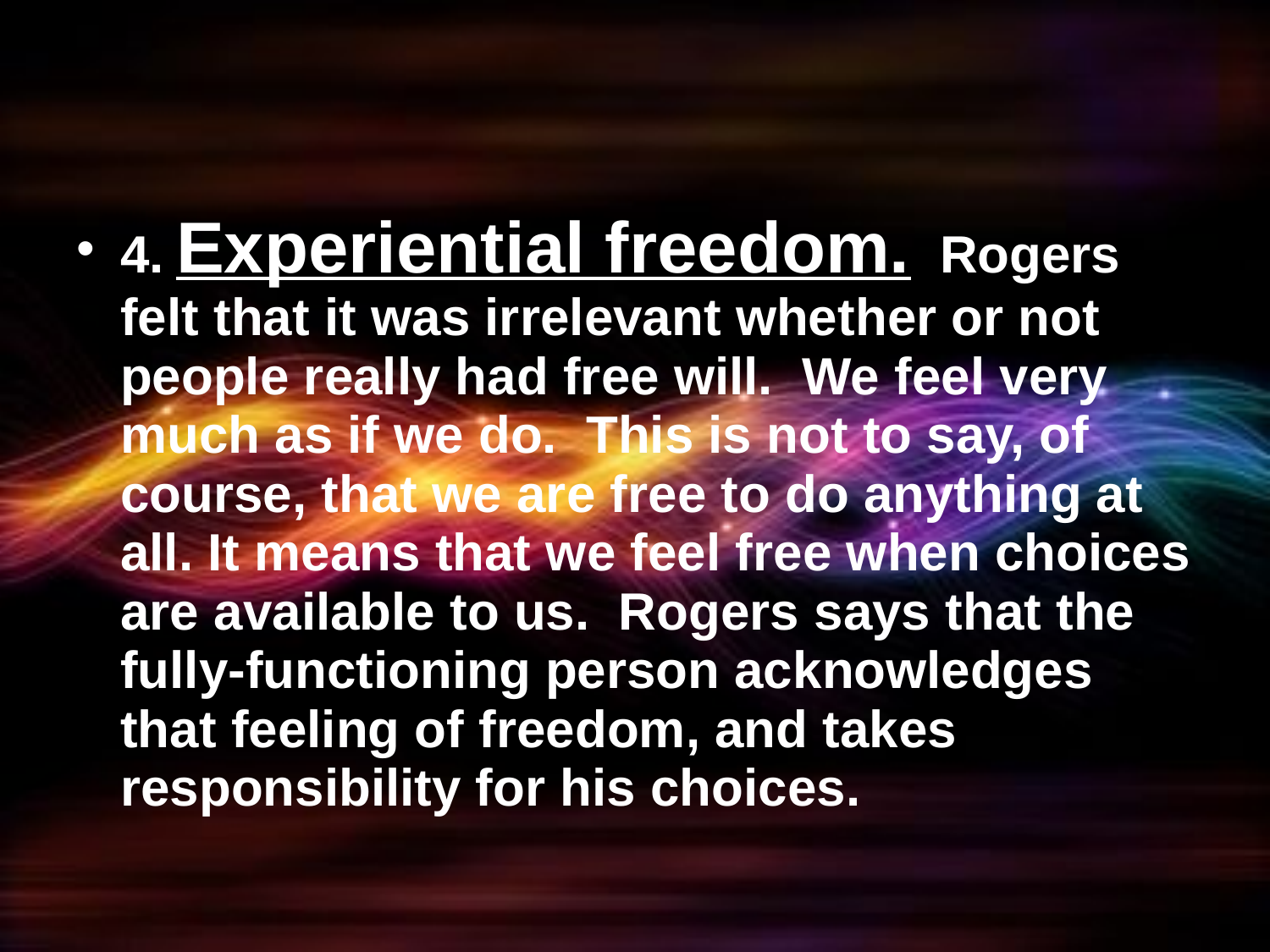

4. Experiential freedom.  Rogers felt that it was irrelevant whether or not people really had free will.  We feel very much as if we do.  This is not to say, of course, that we are free to do anything at all. It means that we feel free when choices are available to us.  Rogers says that the fully-functioning person acknowledges that feeling of freedom, and takes responsibility for his choices.